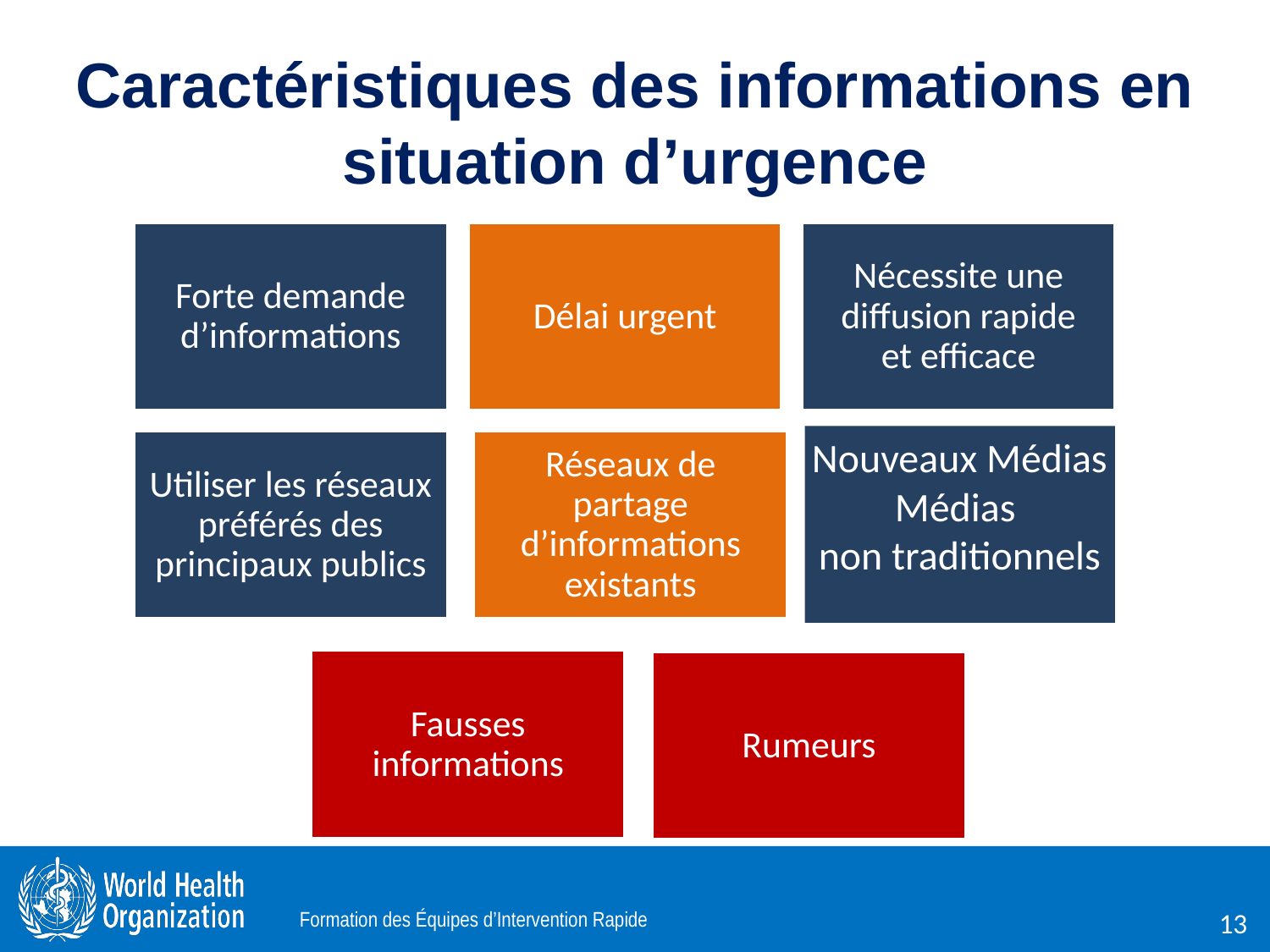

# Caractéristiques des informations en situation d’urgence
Forte demande d’informations
Délai urgent
Nécessite une diffusion rapide et efficace
Utiliser les réseaux préférés des principaux publics
Réseaux de partage d’informations existants
Rumeurs
Fausses informations
Nouveaux Médias
Médias
non traditionnels